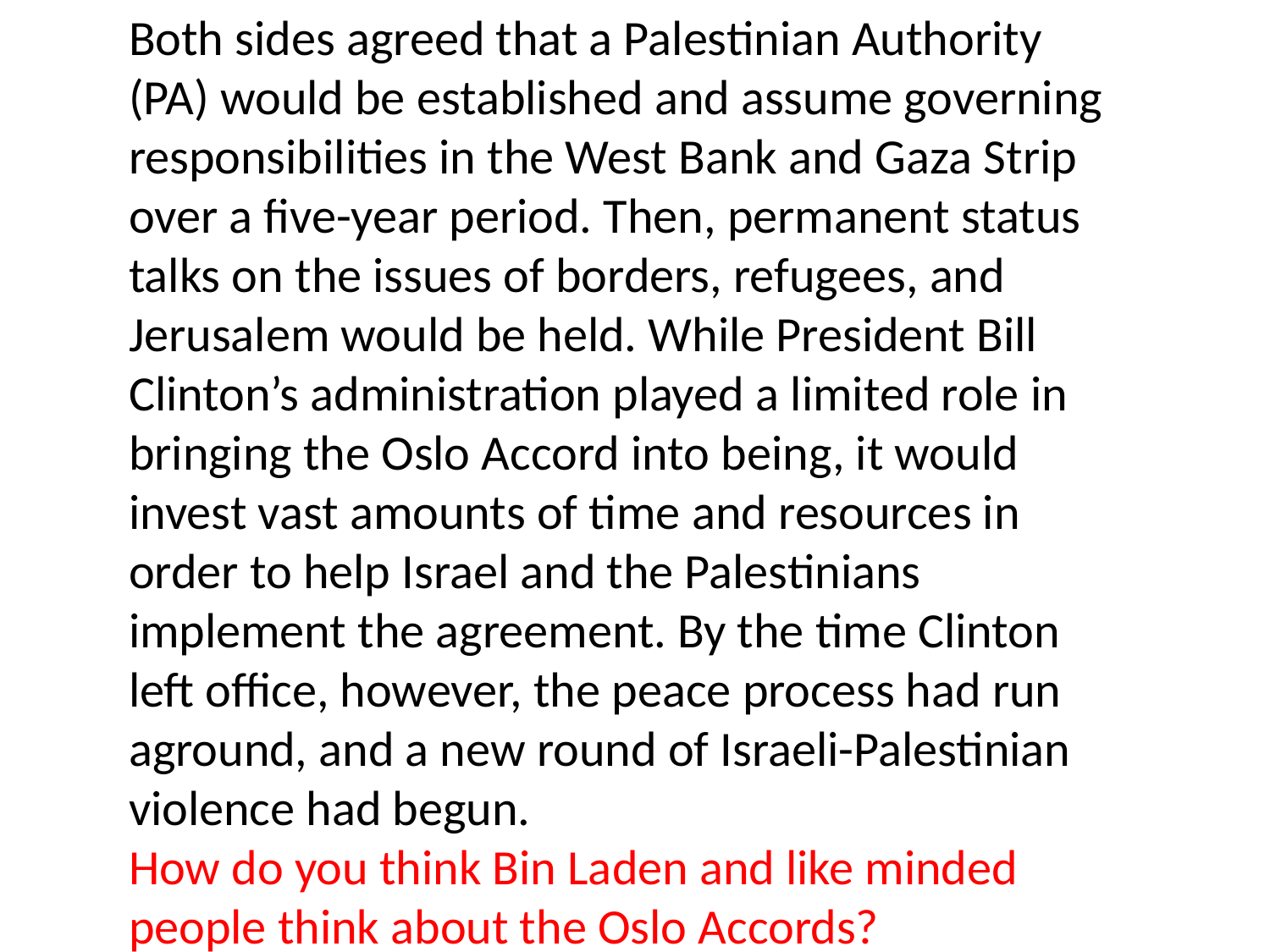

Both sides agreed that a Palestinian Authority (PA) would be established and assume governing responsibilities in the West Bank and Gaza Strip over a five-year period. Then, permanent status talks on the issues of borders, refugees, and Jerusalem would be held. While President Bill Clinton’s administration played a limited role in bringing the Oslo Accord into being, it would invest vast amounts of time and resources in order to help Israel and the Palestinians implement the agreement. By the time Clinton left office, however, the peace process had run aground, and a new round of Israeli-Palestinian violence had begun.
How do you think Bin Laden and like minded people think about the Oslo Accords?